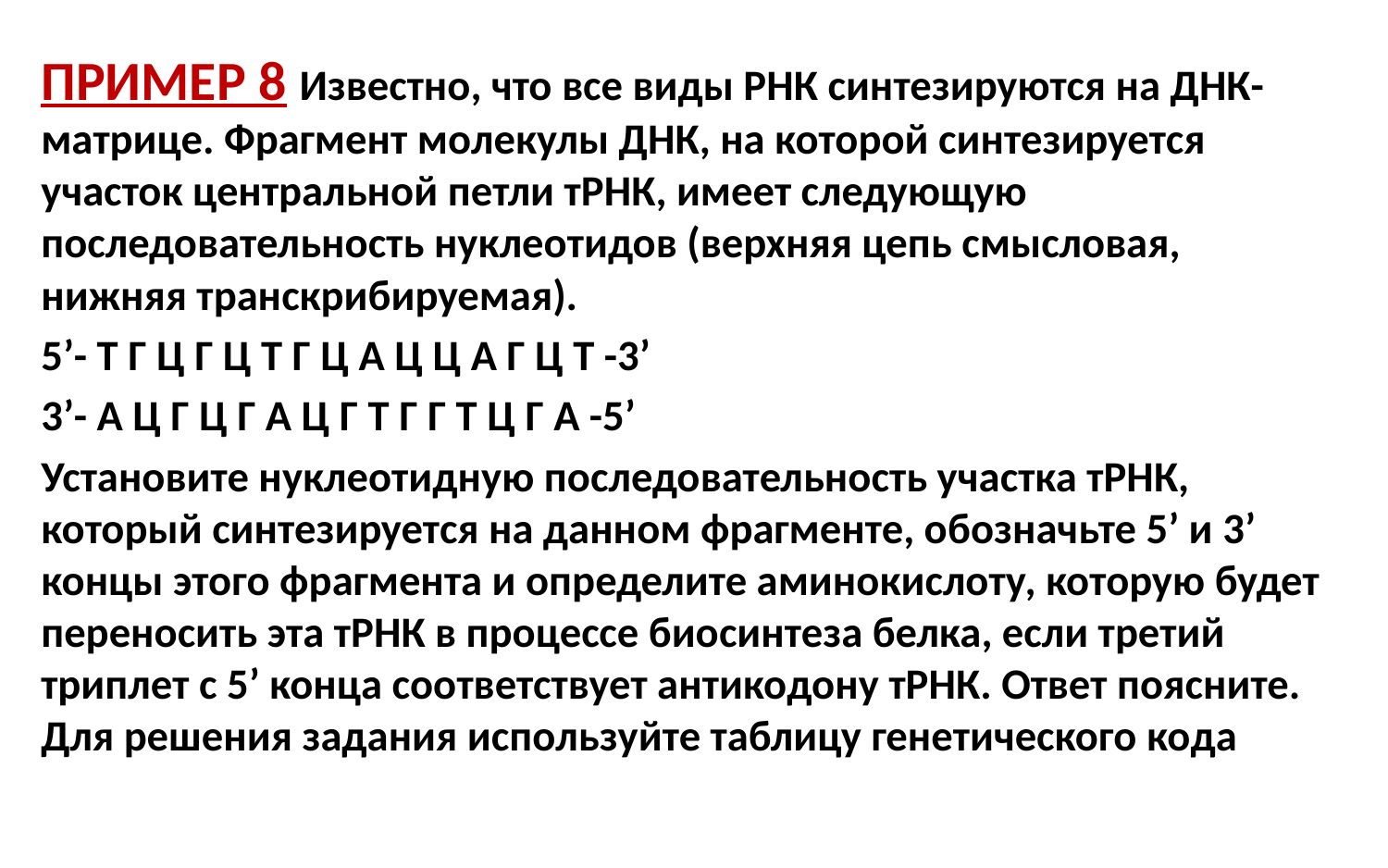

ПРИМЕР 8 Известно, что все виды РНК синтезируются на ДНК-матрице. Фрагмент молекулы ДНК, на которой синтезируется участок центральной петли тРНК, имеет следующую последовательность нуклеотидов (верхняя цепь смысловая, нижняя транскрибируемая).
5’- Т Г Ц Г Ц Т Г Ц А Ц Ц А Г Ц Т -3’
3’- А Ц Г Ц Г А Ц Г Т Г Г Т Ц Г А -5’
Установите нуклеотидную последовательность участка тРНК, который синтезируется на данном фрагменте, обозначьте 5’ и 3’ концы этого фрагмента и определите аминокислоту, которую будет переносить эта тРНК в процессе биосинтеза белка, если третий триплет с 5’ конца соответствует антикодону тРНК. Ответ поясните. Для решения задания используйте таблицу генетического кода